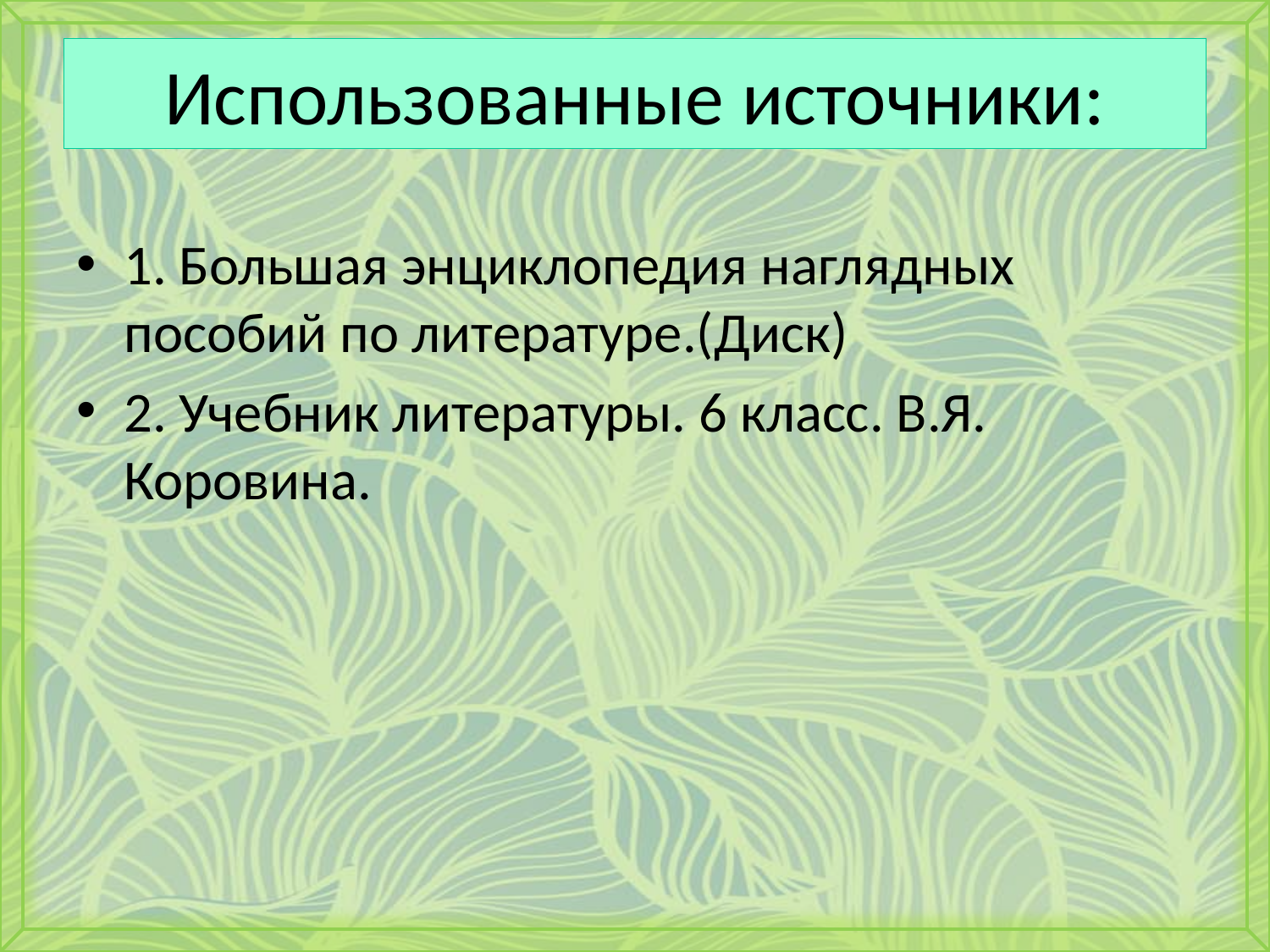

# Использованные источники:
1. Большая энциклопедия наглядных пособий по литературе.(Диск)
2. Учебник литературы. 6 класс. В.Я. Коровина.